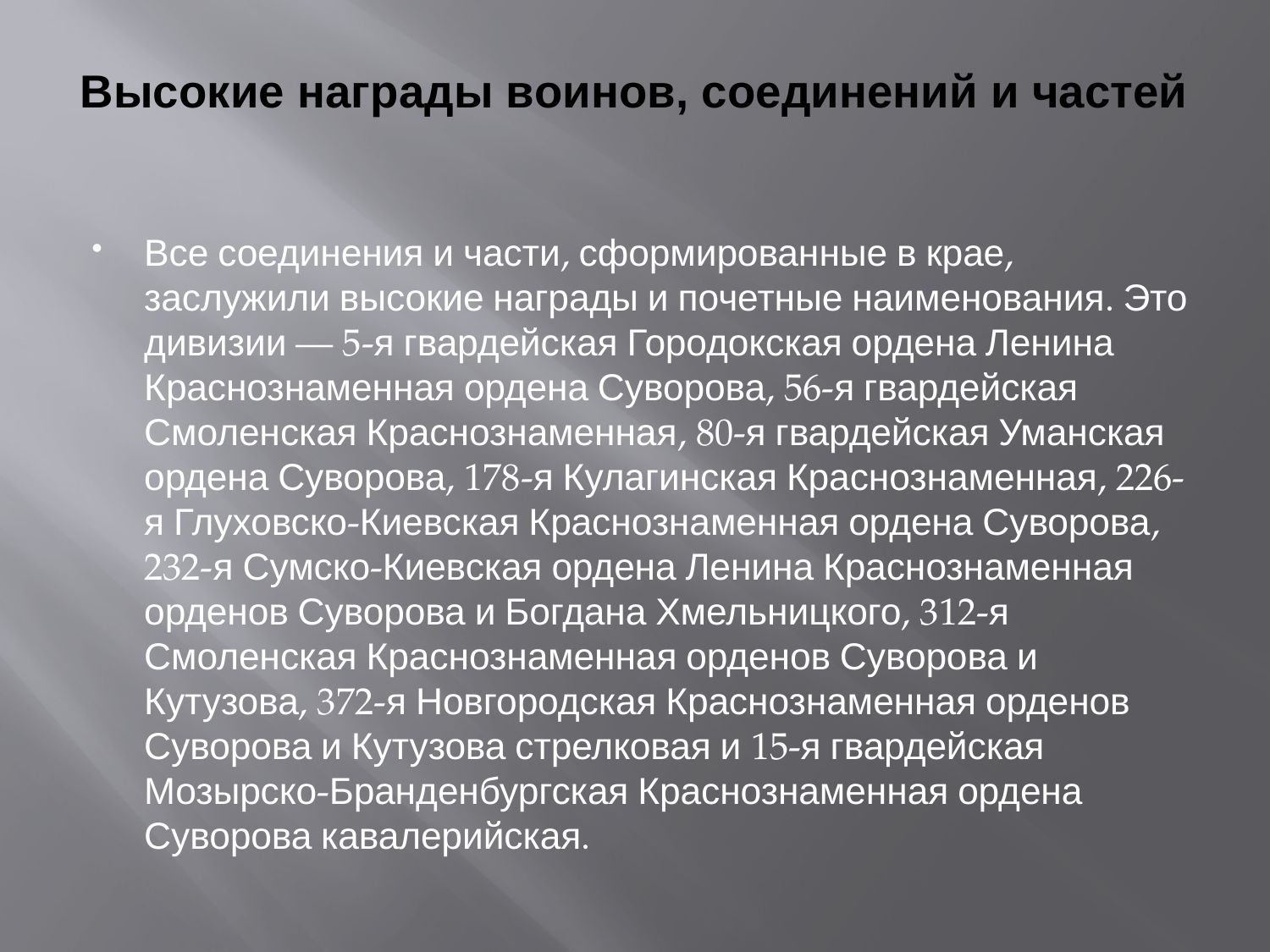

# Высокие награды воинов, соединений и частей
Все соединения и части, сформированные в крае, заслужили высокие награды и почетные наименования. Это дивизии — 5-я гвардейская Городокская ордена Ленина Краснознаменная ордена Суворова, 56-я гвардейская Смоленская Краснознаменная, 80-я гвардейская Уманская ордена Суворова, 178-я Кулагинская Краснознаменная, 226-я Глуховско-Киевская Краснознаменная ордена Суворова, 232-я Сумско-Киевская ордена Ленина Краснознаменная орденов Суворова и Богдана Хмельницкого, 312-я Смоленская Краснознаменная орденов Суворова и Кутузова, 372-я Новгородская Краснознаменная орденов Суворова и Кутузова стрелковая и 15-я гвардейская Мозырско-Бранденбургская Краснознаменная ордена Суворова кавалерийская.